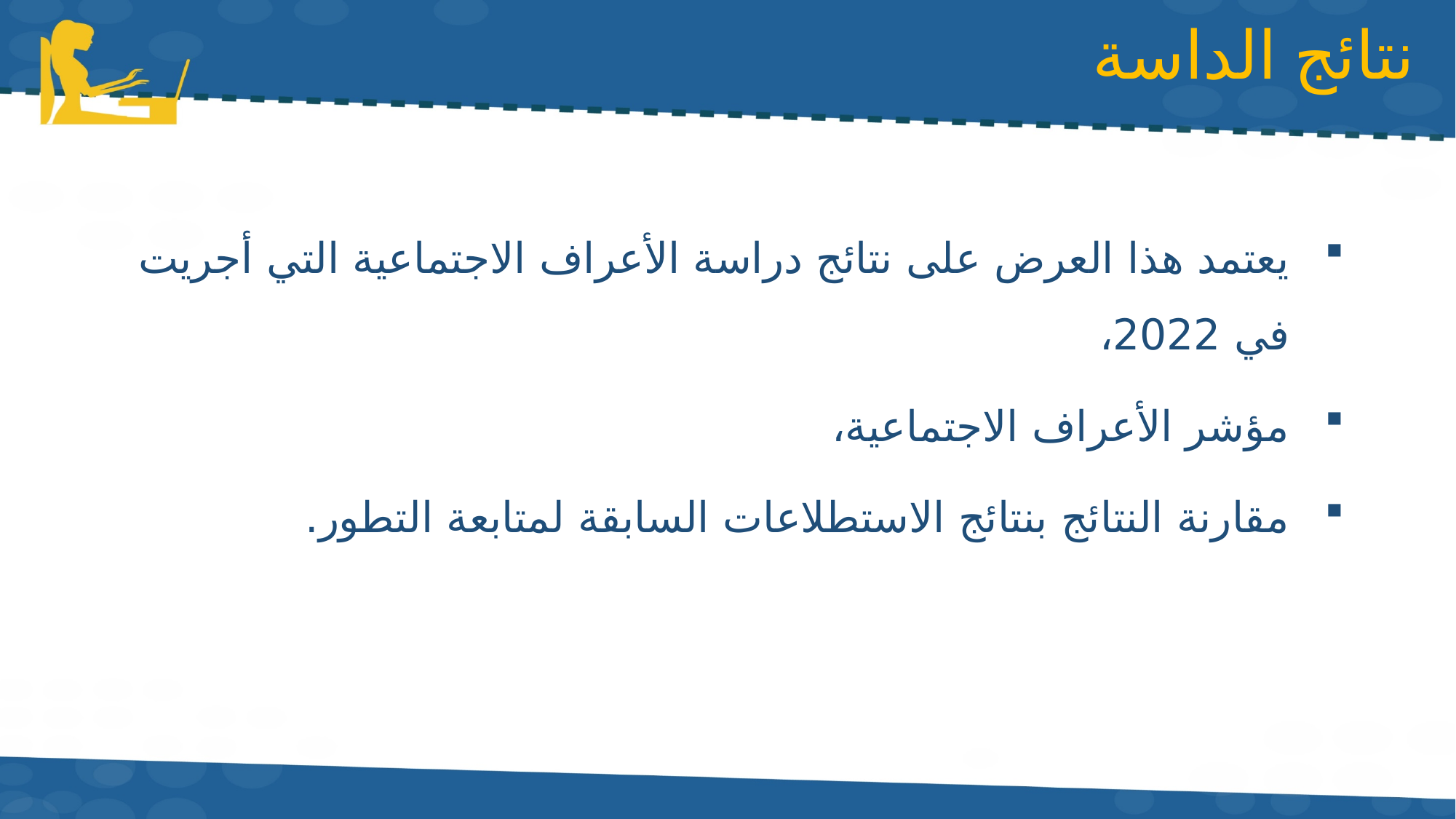

# نتائج الداسة
يعتمد هذا العرض على نتائج دراسة الأعراف الاجتماعية التي أجريت في 2022،
مؤشر الأعراف الاجتماعية،
مقارنة النتائج بنتائج الاستطلاعات السابقة لمتابعة التطور.